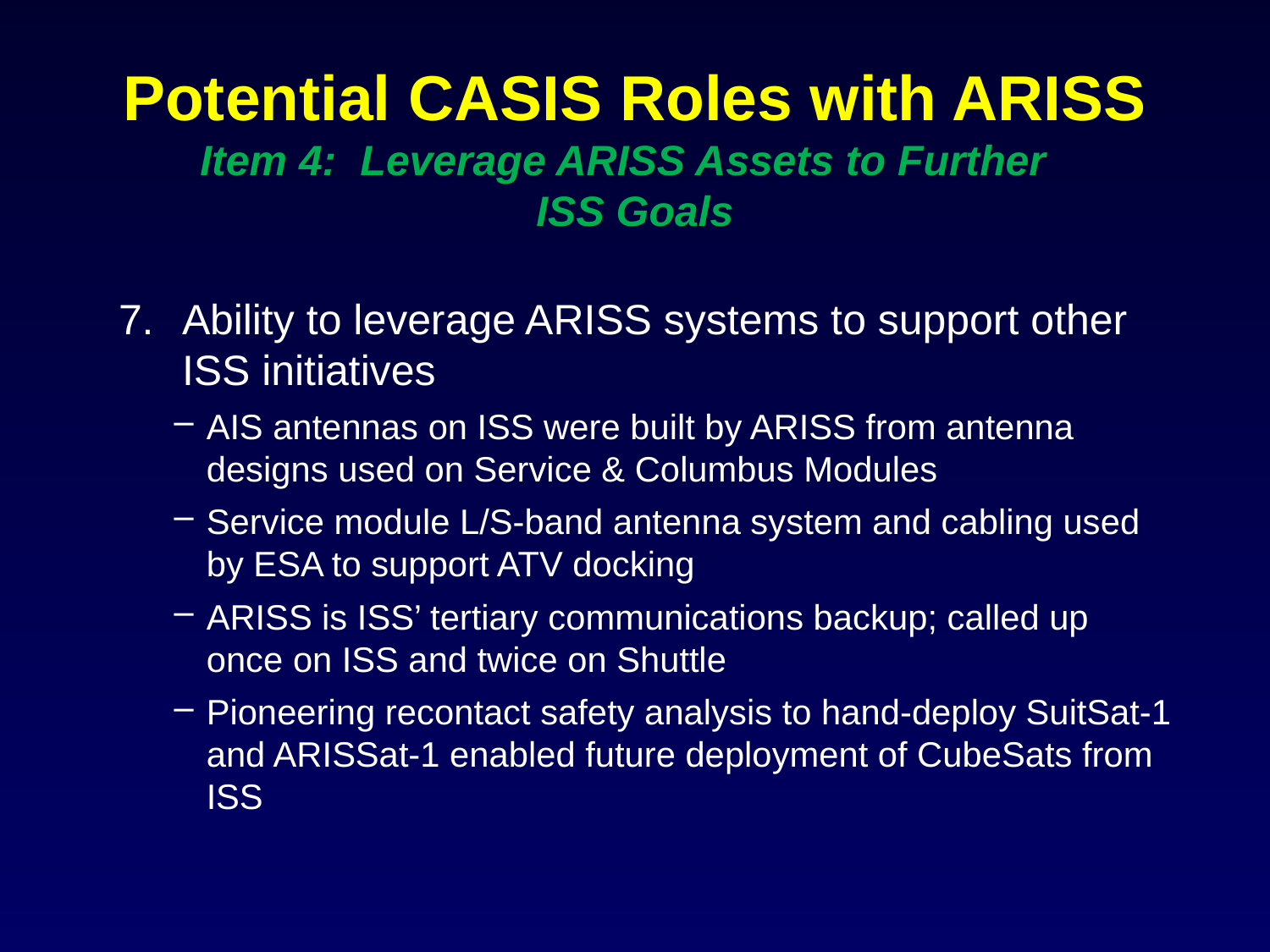

# Potential CASIS Roles with ARISS Item 4:  Leverage ARISS Assets to Further ISS Goals
Ability to leverage ARISS systems to support other ISS initiatives
AIS antennas on ISS were built by ARISS from antenna designs used on Service & Columbus Modules
Service module L/S-band antenna system and cabling used by ESA to support ATV docking
ARISS is ISS’ tertiary communications backup; called up once on ISS and twice on Shuttle
Pioneering recontact safety analysis to hand-deploy SuitSat-1 and ARISSat-1 enabled future deployment of CubeSats from ISS